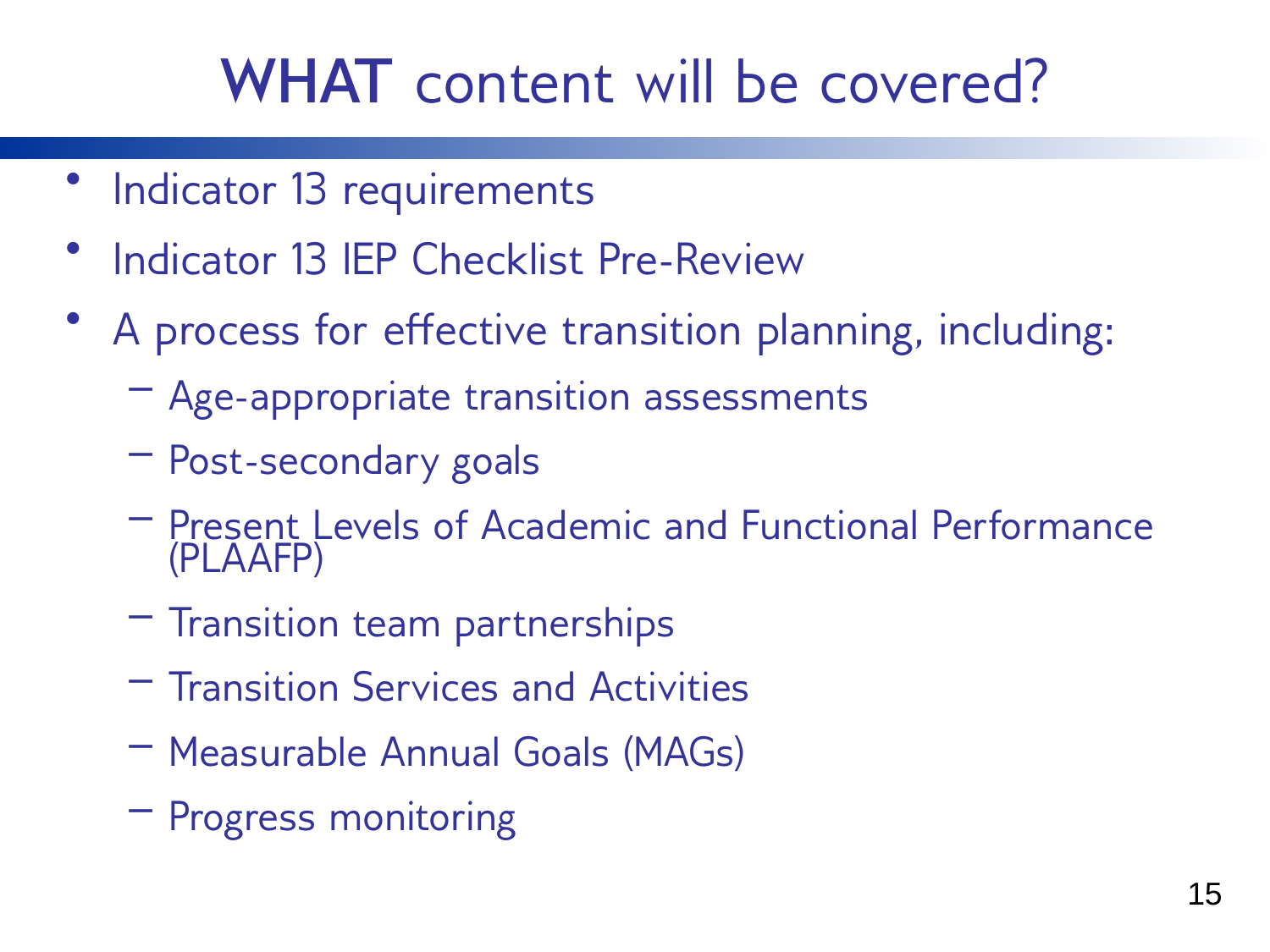

# WHAT content will be covered?
Indicator 13 requirements
Indicator 13 IEP Checklist Pre-Review
A process for effective transition planning, including:
Age-appropriate transition assessments
Post-secondary goals
Present Levels of Academic and Functional Performance (PLAAFP)
Transition team partnerships
Transition Services and Activities
Measurable Annual Goals (MAGs)
Progress monitoring

15